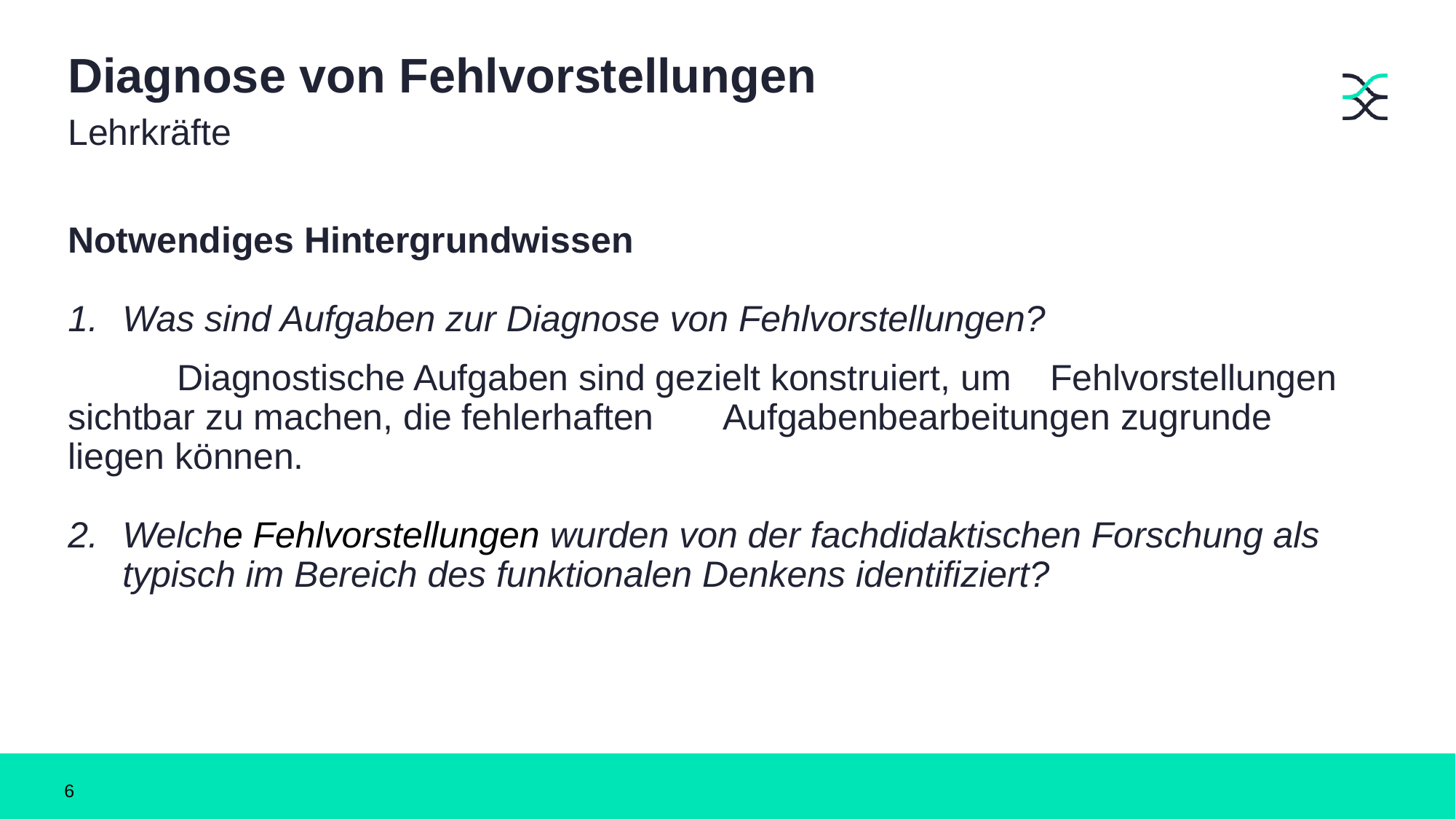

# Diagnose von Fehlvorstellungen Lehrkräfte
Notwendiges Hintergrundwissen

Was sind Aufgaben zur Diagnose von Fehlvorstellungen?

	Diagnostische Aufgaben sind gezielt konstruiert, um 	Fehlvorstellungen sichtbar zu machen, die fehlerhaften 	Aufgabenbearbeitungen zugrunde liegen können.

Welche Fehlvorstellungen wurden von der fachdidaktischen Forschung als typisch im Bereich des funktionalen Denkens identifiziert?
6